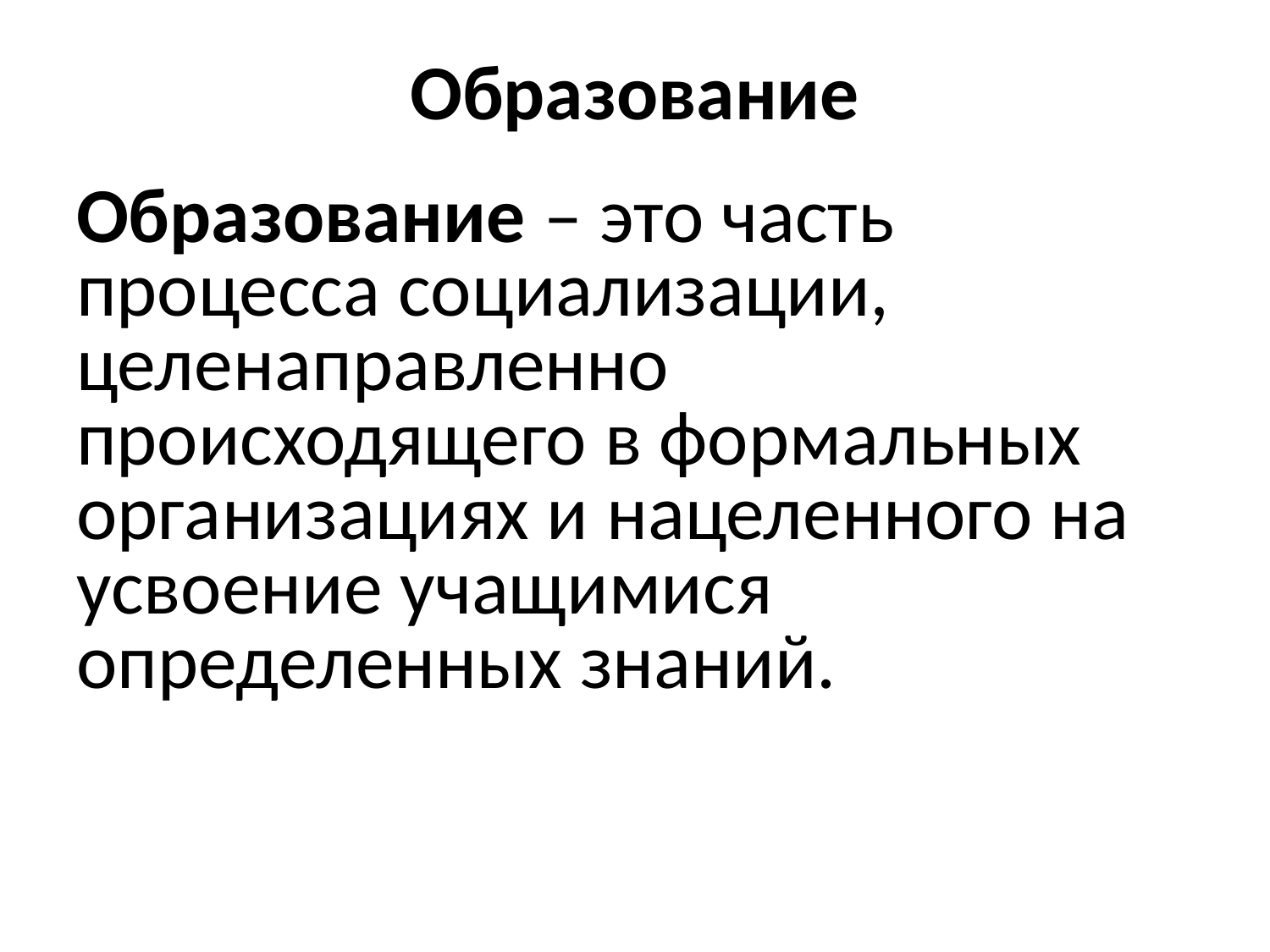

# Образование
Образование – это часть процесса социализации, целенаправленно происходящего в формальных организациях и нацеленного на усвоение учащимися определенных знаний.